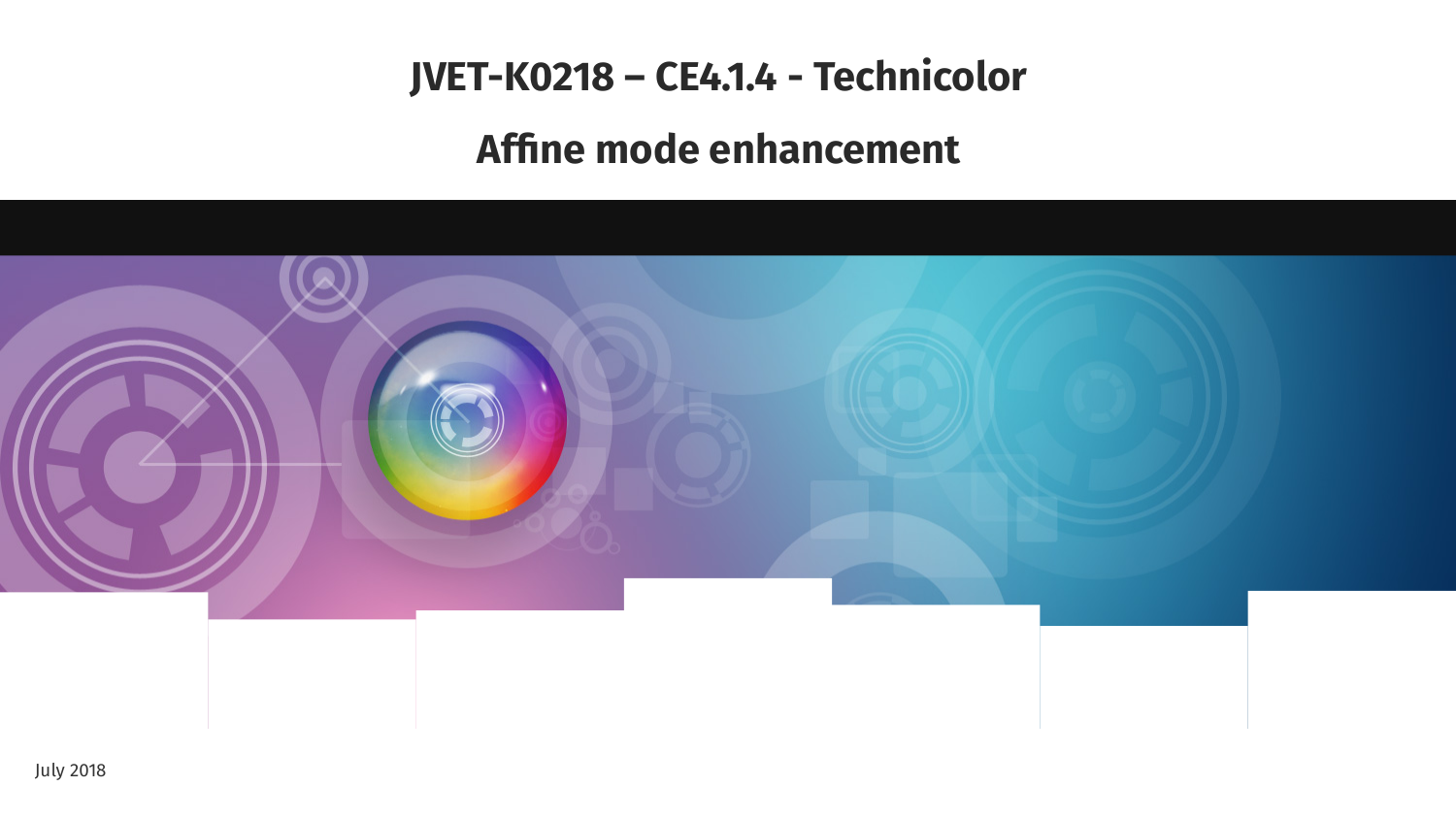

# JVET-K0218 – CE4.1.4 - Technicolor Affine mode enhancement
July 2018